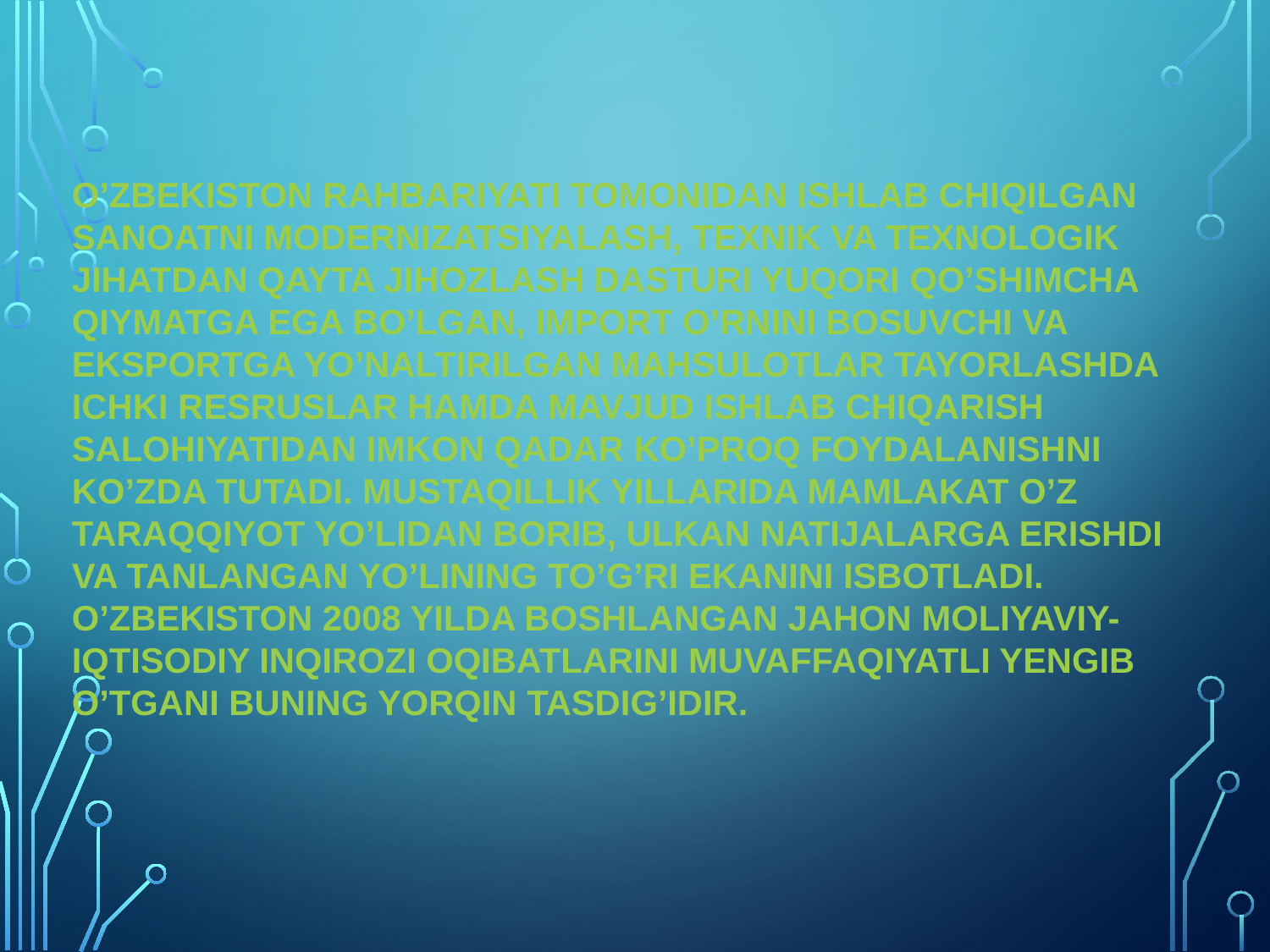

O’zbekiston rahbariyati tomonidan ishlab chiqilgan sanoatni modernizatsiyalash, texnik va texnologik jihatdan qayta jihozlash dasturi yuqori qo’shimcha qiymatga ega bo’lgan, import o’rnini bosuvchi va eksportga yo’naltirilgan mahsulotlar tayorlashda ichki resruslar hamda mavjud ishlab chiqarish salohiyatidan imkon qadar ko’proq foydalanishni ko’zda tutadi. Mustaqillik yillarida mamlakat o’z taraqqiyot yo’lidan borib, ulkan natijalarga erishdi va tanlangan yo’lining to’g’ri ekanini isbotladi. O’zbekiston 2008 yilda boshlangan jahon moliyaviy-iqtisodiy inqirozi oqibatlarini muvaffaqiyatli yengib o’tgani buning yorqin tasdig’idir.